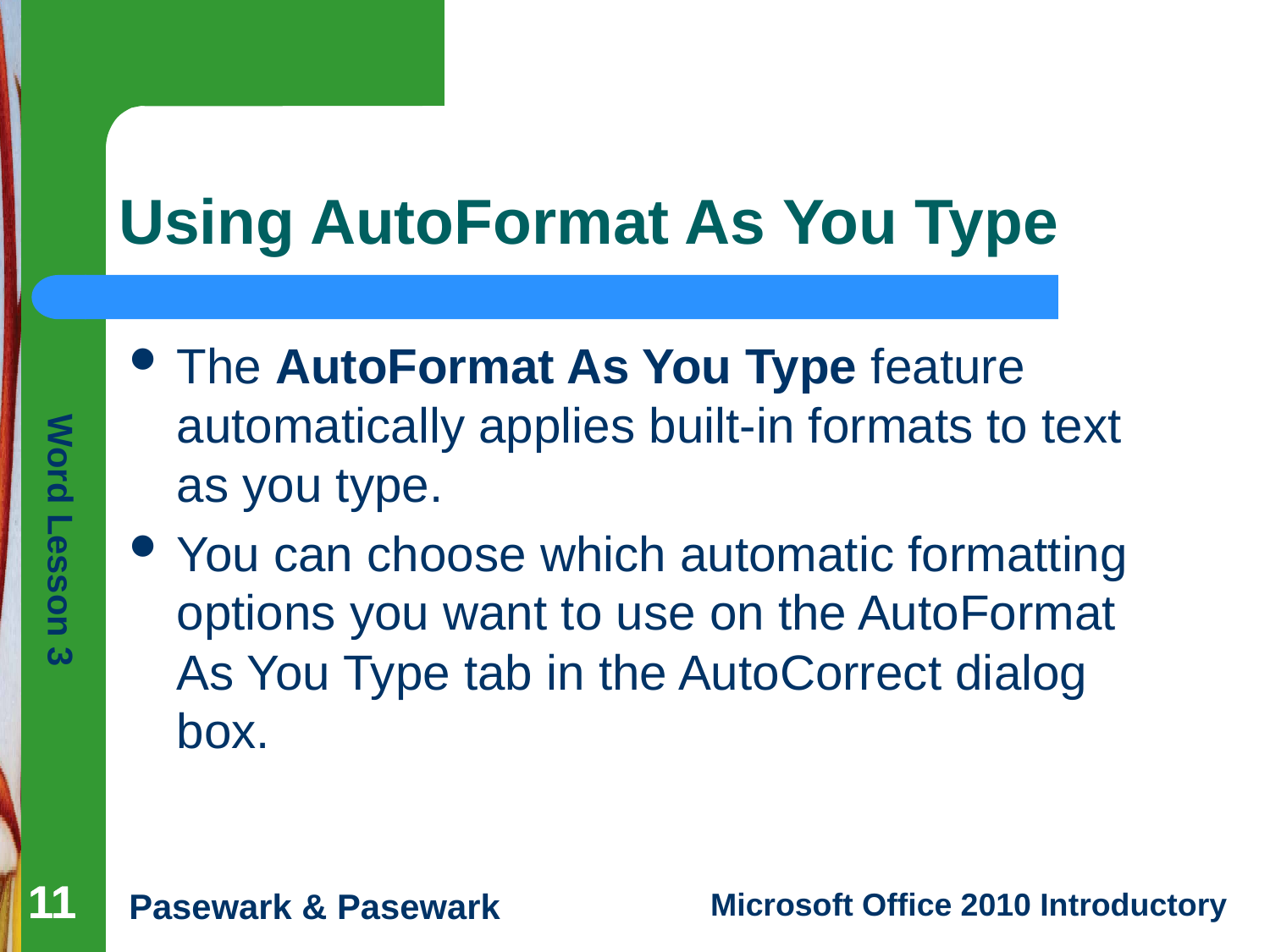

# Using AutoFormat As You Type
The AutoFormat As You Type feature automatically applies built-in formats to text as you type.
You can choose which automatic formatting options you want to use on the AutoFormat As You Type tab in the AutoCorrect dialog box.
11
11
11